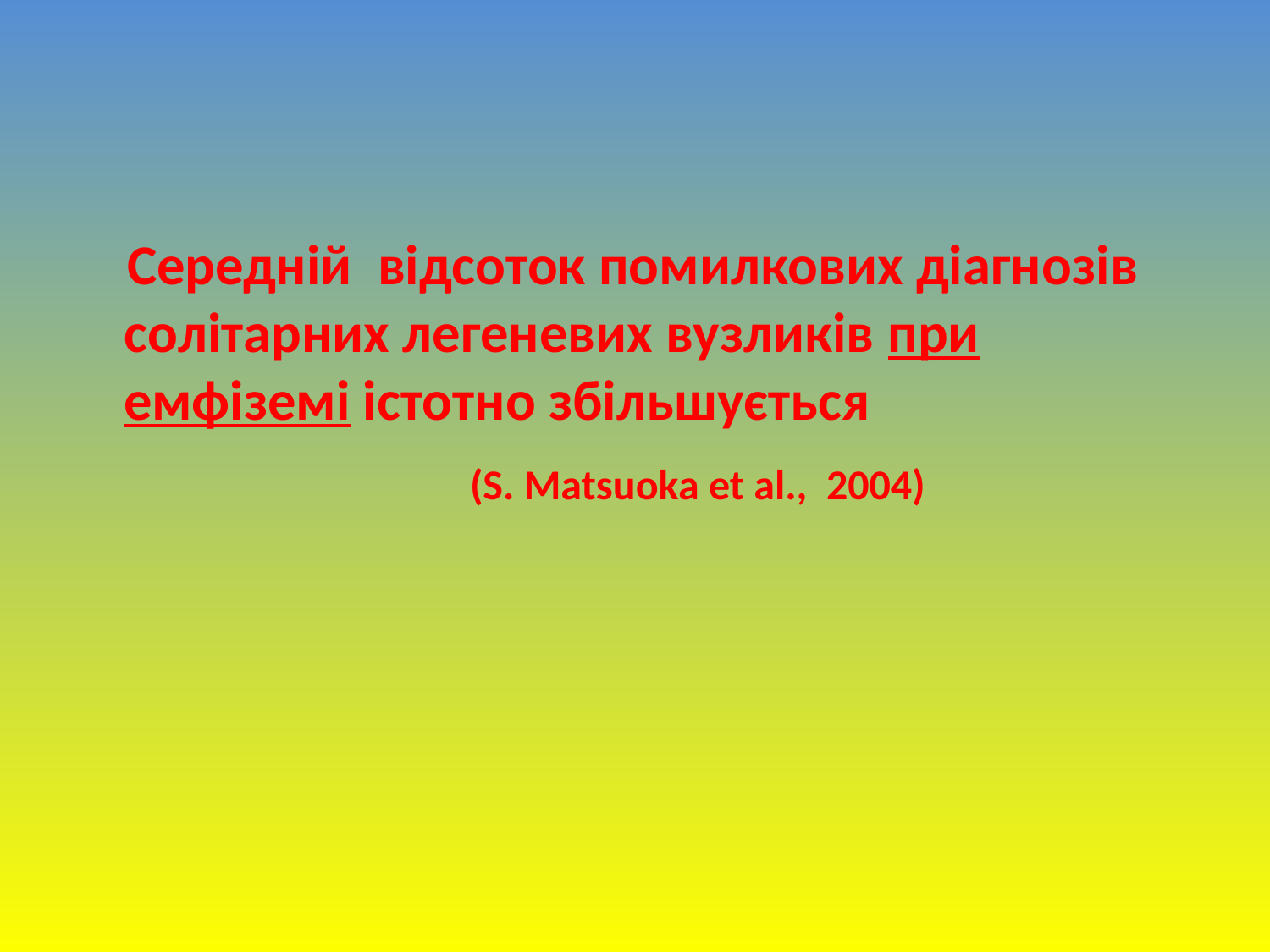

Середній  відсоток помилкових діагнозів солітарних легеневих вузликів при емфіземі істотно збільшується
                               (S. Matsuoka et al.,  2004)